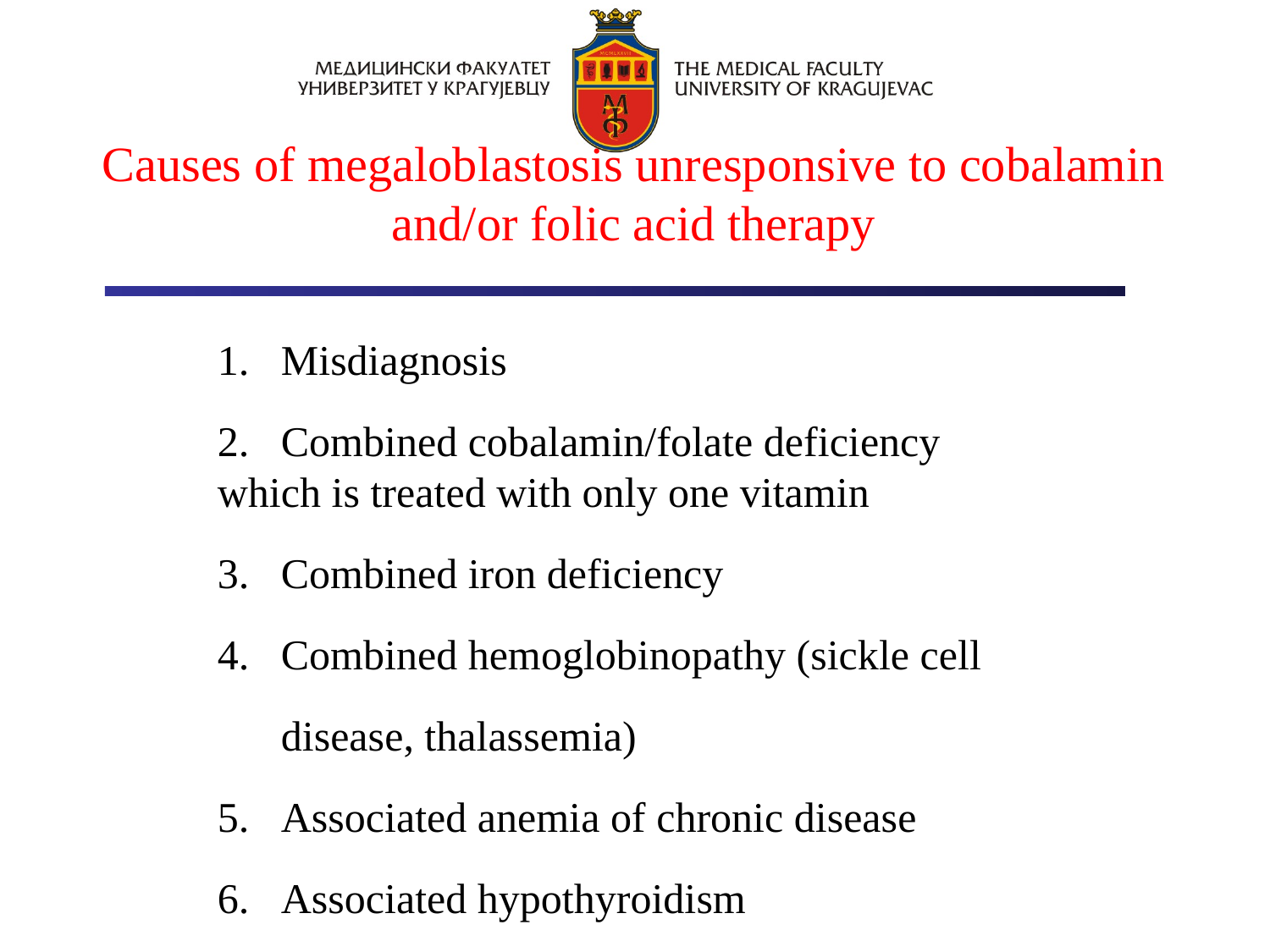

Causes of megaloblastosis unresponsive to cobalamin and/or folic acid therapy

Misdiagnosis
Combined cobalamin/folate deficiency
which is treated with only one vitamin
Combined iron deficiency
Combined hemoglobinopathy (sickle cell disease, thalassemia)
Associated anemia of chronic disease
Associated hypothyroidism